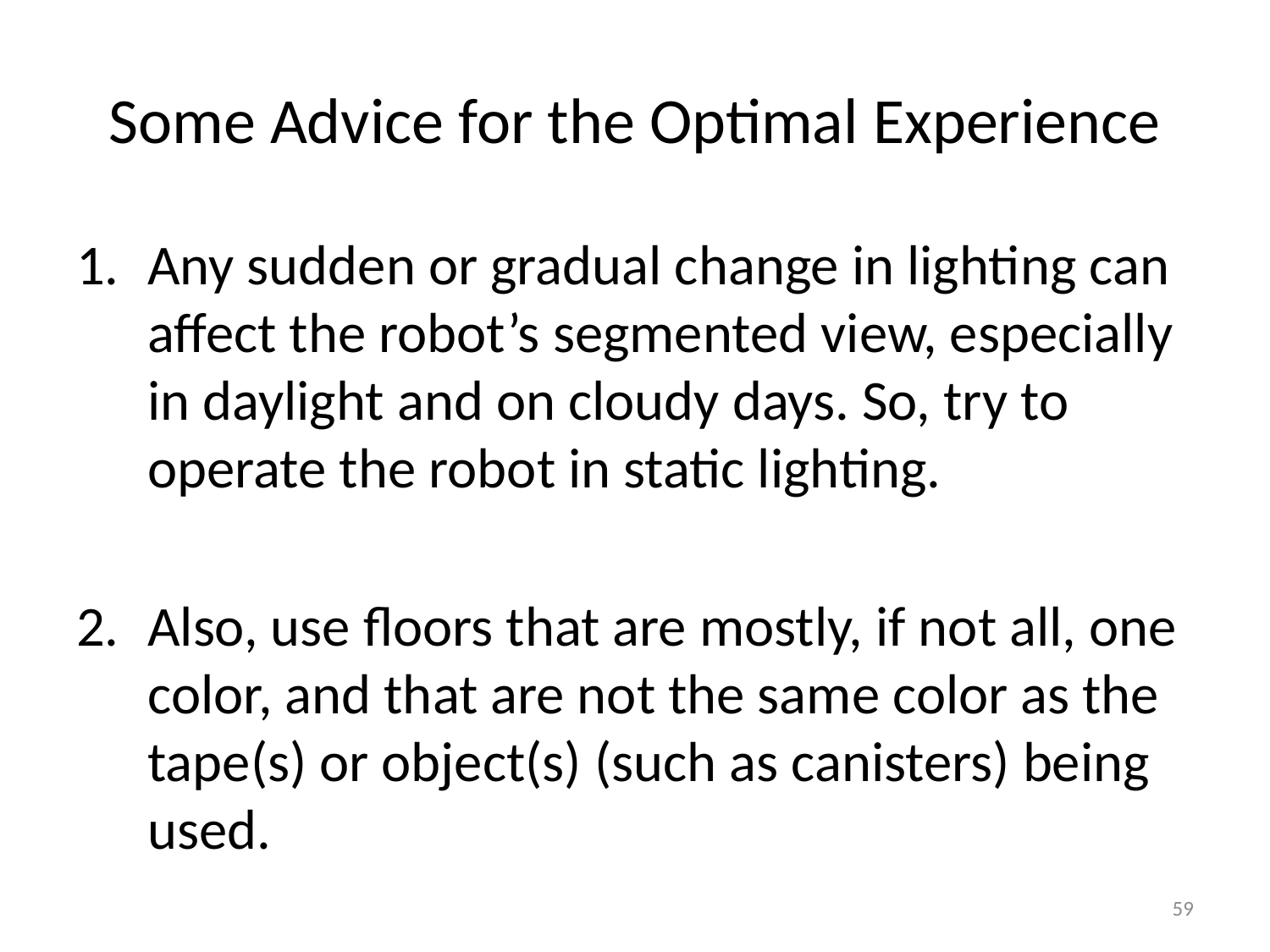

# Some Advice for the Optimal Experience
Any sudden or gradual change in lighting can affect the robot’s segmented view, especially in daylight and on cloudy days. So, try to operate the robot in static lighting.

Also, use floors that are mostly, if not all, one color, and that are not the same color as the tape(s) or object(s) (such as canisters) being used.
59